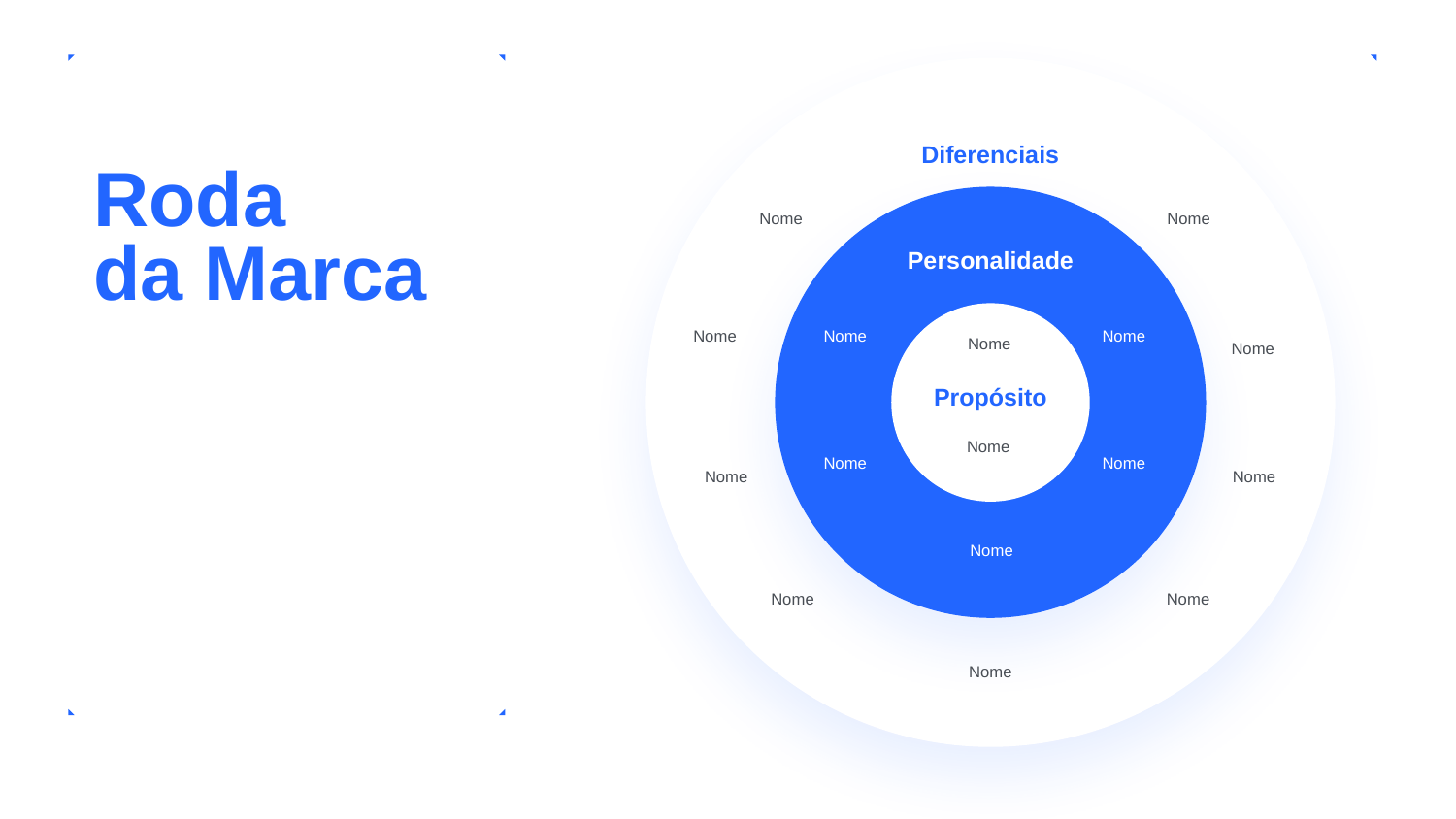

Diferenciais
Roda
da Marca
Nome
Nome
Personalidade
Nome
Nome
Nome
Nome
Nome
Propósito
Nome
Nome
Nome
Nome
Nome
Nome
Nome
Nome
Nome